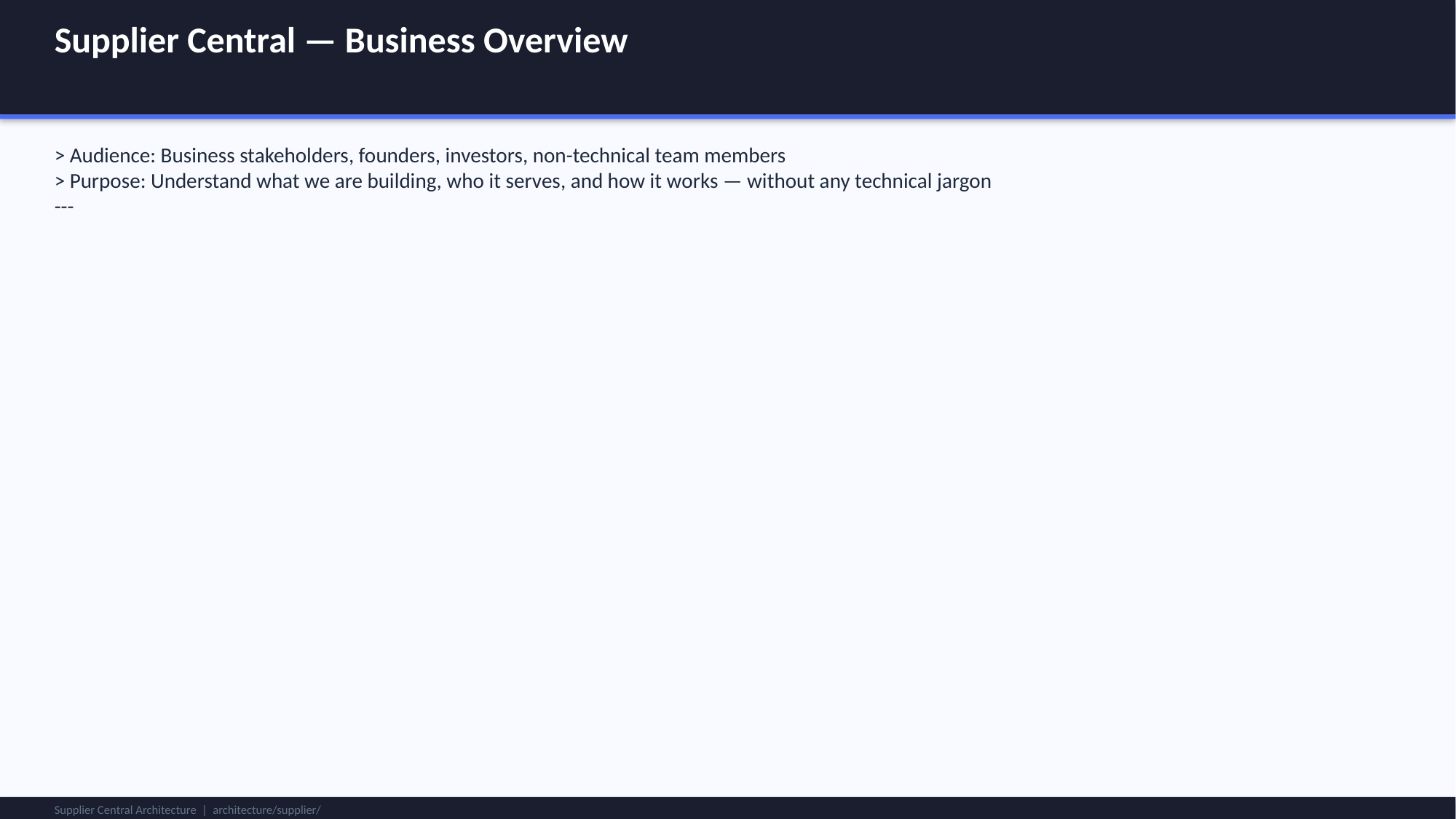

Supplier Central — Business Overview

> Audience: Business stakeholders, founders, investors, non-technical team members
> Purpose: Understand what we are building, who it serves, and how it works — without any technical jargon
---

Supplier Central Architecture  |  architecture/supplier/